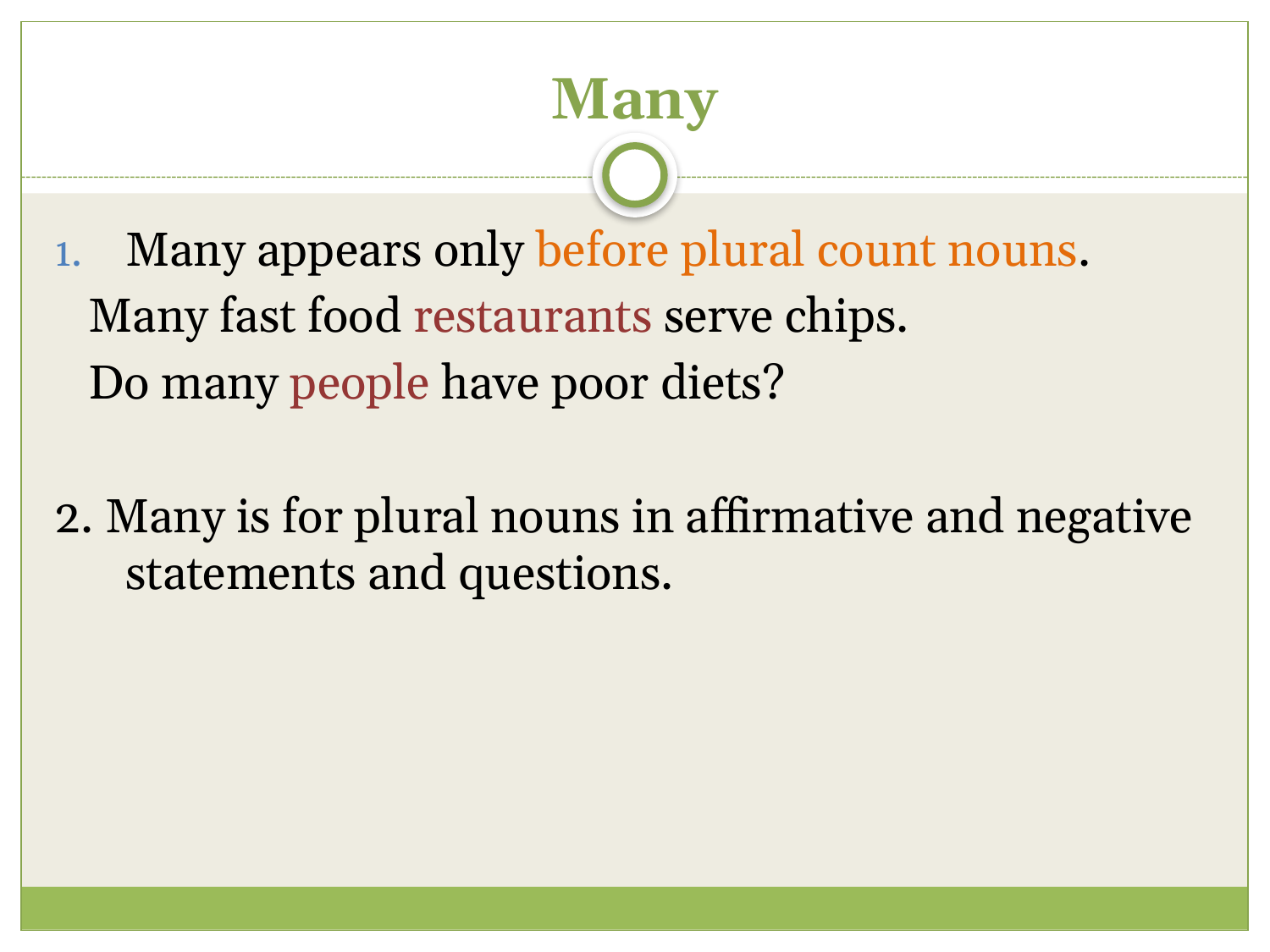

# Many
Many appears only before plural count nouns.
   Many fast food restaurants serve chips.
   Do many people have poor diets?

2. Many is for plural nouns in affirmative and negative statements and questions.